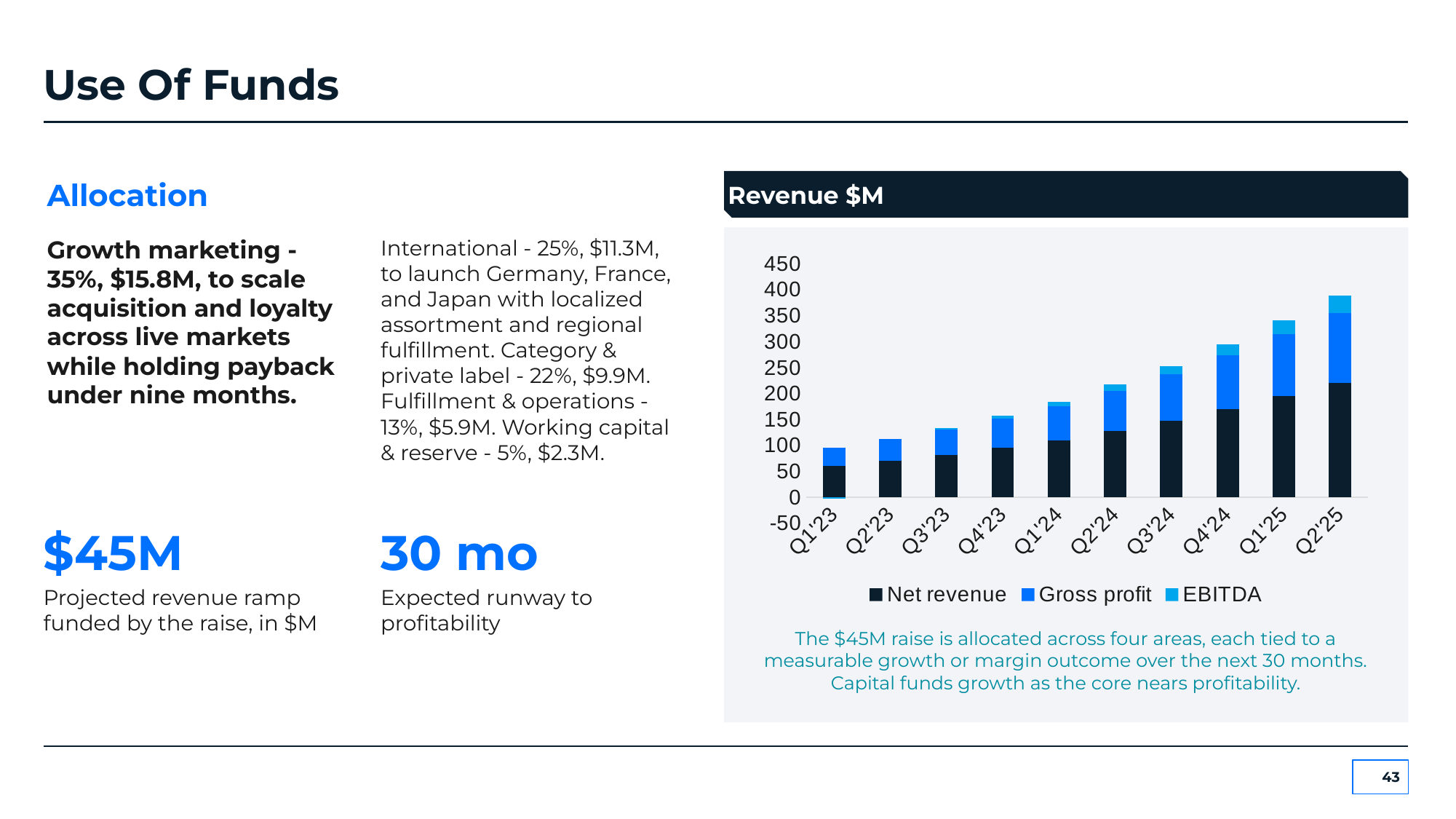

# Use Of Funds
Allocation
Revenue $M

Growth marketing - 35%, $15.8M, to scale acquisition and loyalty across live markets while holding payback under nine months.
International - 25%, $11.3M, to launch Germany, France, and Japan with localized assortment and regional fulfillment. Category & private label - 22%, $9.9M. Fulfillment & operations - 13%, $5.9M. Working capital & reserve - 5%, $2.3M.

### Chart

| Category | Net revenue | Gross profit | EBITDA |
|---|---|---|---|
| Q1'23 | 60.0 | 35.0 | -2.0 |
| Q2'23 | 70.0 | 42.0 | 0.0 |
| Q3'23 | 82.0 | 49.0 | 2.0 |
| Q4'23 | 95.0 | 57.0 | 5.0 |
| Q1'24 | 110.0 | 66.0 | 8.0 |
| Q2'24 | 128.0 | 77.0 | 12.0 |
| Q3'24 | 148.0 | 89.0 | 16.0 |
| Q4'24 | 170.0 | 103.0 | 21.0 |
| Q1'25 | 195.0 | 119.0 | 27.0 |
| Q2'25 | 220.0 | 135.0 | 33.0 |
$45M
30 mo
Projected revenue ramp funded by the raise, in $M
Expected runway to profitability
The $45M raise is allocated across four areas, each tied to a measurable growth or margin outcome over the next 30 months.
Capital funds growth as the core nears profitability.
43